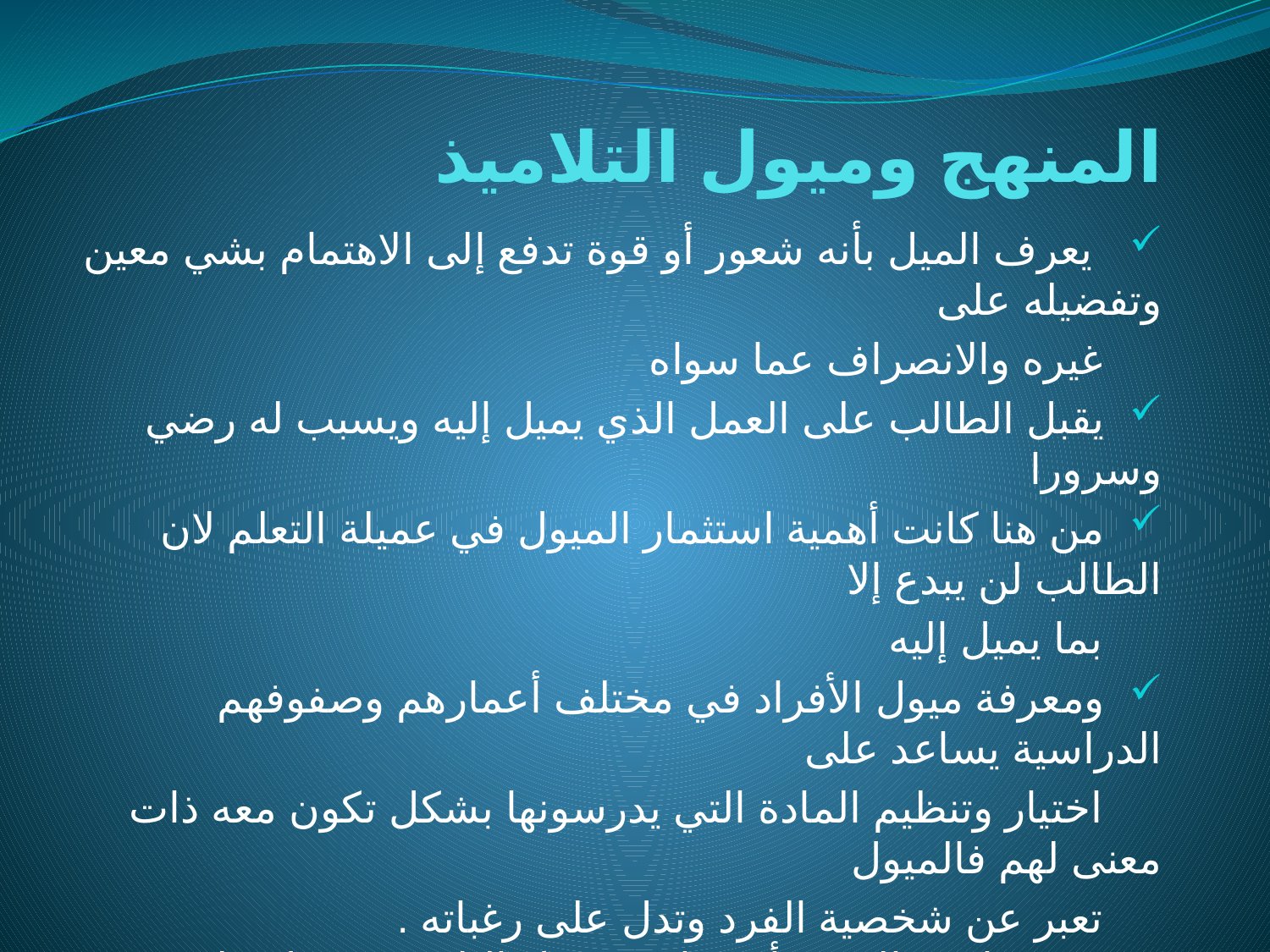

# المنهج وميول التلاميذ
   يعرف الميل بأنه شعور أو قوة تدفع إلى الاهتمام بشي معين وتفضيله على
     غيره والانصراف عما سواه
  يقبل الطالب على العمل الذي يميل إليه ويسبب له رضي وسرورا
  من هنا كانت أهمية استثمار الميول في عميلة التعلم لان الطالب لن يبدع إلا
     بما يميل إليه
  ومعرفة ميول الأفراد في مختلف أعمارهم وصفوفهم الدراسية يساعد على
     اختيار وتنظيم المادة التي يدرسونها بشكل تكون معه ذات معنى لهم فالميول
     تعبر عن شخصية الفرد وتدل على رغباته .
     فمن واجب المنهج أن يراعي ميول التلاميذ ويعمل على تلبيتها وإشباعها
     بالخبرات والنشاطات المناسبة